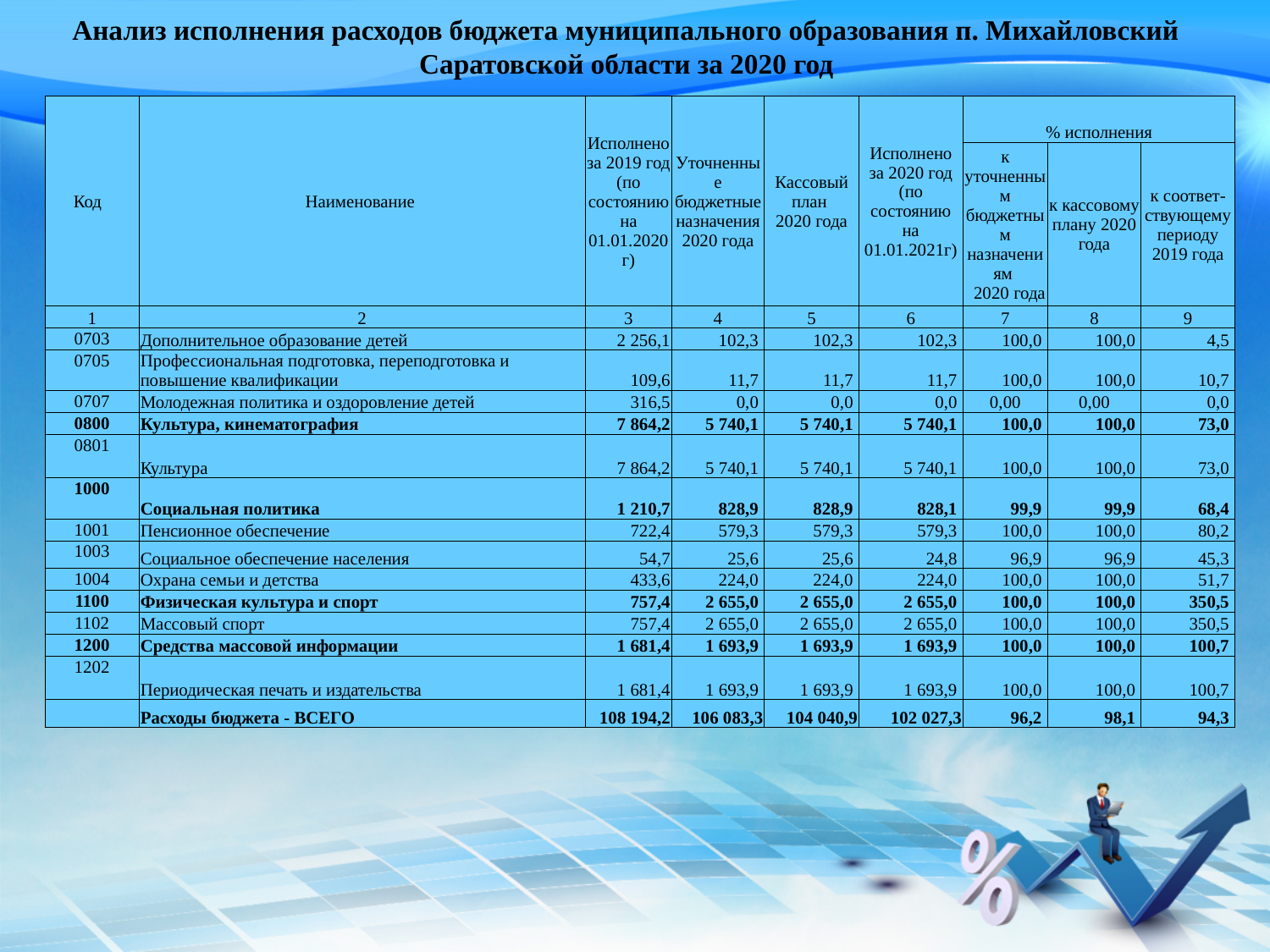

# Анализ исполнения расходов бюджета муниципального образования п. Михайловский Саратовской области за 2020 год
| Код | Наименование | Исполнено за 2019 год (по состоянию на 01.01.2020г) | Уточненные бюджетные назначения 2020 года | Кассовый план 2020 года | Исполнено за 2020 год (по состоянию на 01.01.2021г) | % исполнения |  |  |
| --- | --- | --- | --- | --- | --- | --- | --- | --- |
|  |  |  |  |  |  | к уточненным бюджетным назначениям 2020 года | к кассовому плану 2020 года | к соответ-ствующему периоду 2019 года |
| 1 | 2 | 3 | 4 | 5 | 6 | 7 | 8 | 9 |
| 0703 | Дополнительное образование детей | 2 256,1 | 102,3 | 102,3 | 102,3 | 100,0 | 100,0 | 4,5 |
| 0705 | Профессиональная подготовка, переподготовка и повышение квалификации | 109,6 | 11,7 | 11,7 | 11,7 | 100,0 | 100,0 | 10,7 |
| 0707 | Молодежная политика и оздоровление детей | 316,5 | 0,0 | 0,0 | 0,0 | 0,00 | 0,00 | 0,0 |
| 0800 | Культура, кинематография | 7 864,2 | 5 740,1 | 5 740,1 | 5 740,1 | 100,0 | 100,0 | 73,0 |
| 0801 | Культура | 7 864,2 | 5 740,1 | 5 740,1 | 5 740,1 | 100,0 | 100,0 | 73,0 |
| 1000 | Социальная политика | 1 210,7 | 828,9 | 828,9 | 828,1 | 99,9 | 99,9 | 68,4 |
| 1001 | Пенсионное обеспечение | 722,4 | 579,3 | 579,3 | 579,3 | 100,0 | 100,0 | 80,2 |
| 1003 | Социальное обеспечение населения | 54,7 | 25,6 | 25,6 | 24,8 | 96,9 | 96,9 | 45,3 |
| 1004 | Охрана семьи и детства | 433,6 | 224,0 | 224,0 | 224,0 | 100,0 | 100,0 | 51,7 |
| 1100 | Физическая культура и спорт | 757,4 | 2 655,0 | 2 655,0 | 2 655,0 | 100,0 | 100,0 | 350,5 |
| 1102 | Массовый спорт | 757,4 | 2 655,0 | 2 655,0 | 2 655,0 | 100,0 | 100,0 | 350,5 |
| 1200 | Средства массовой информации | 1 681,4 | 1 693,9 | 1 693,9 | 1 693,9 | 100,0 | 100,0 | 100,7 |
| 1202 | Периодическая печать и издательства | 1 681,4 | 1 693,9 | 1 693,9 | 1 693,9 | 100,0 | 100,0 | 100,7 |
|  | Расходы бюджета - ВСЕГО | 108 194,2 | 106 083,3 | 104 040,9 | 102 027,3 | 96,2 | 98,1 | 94,3 |